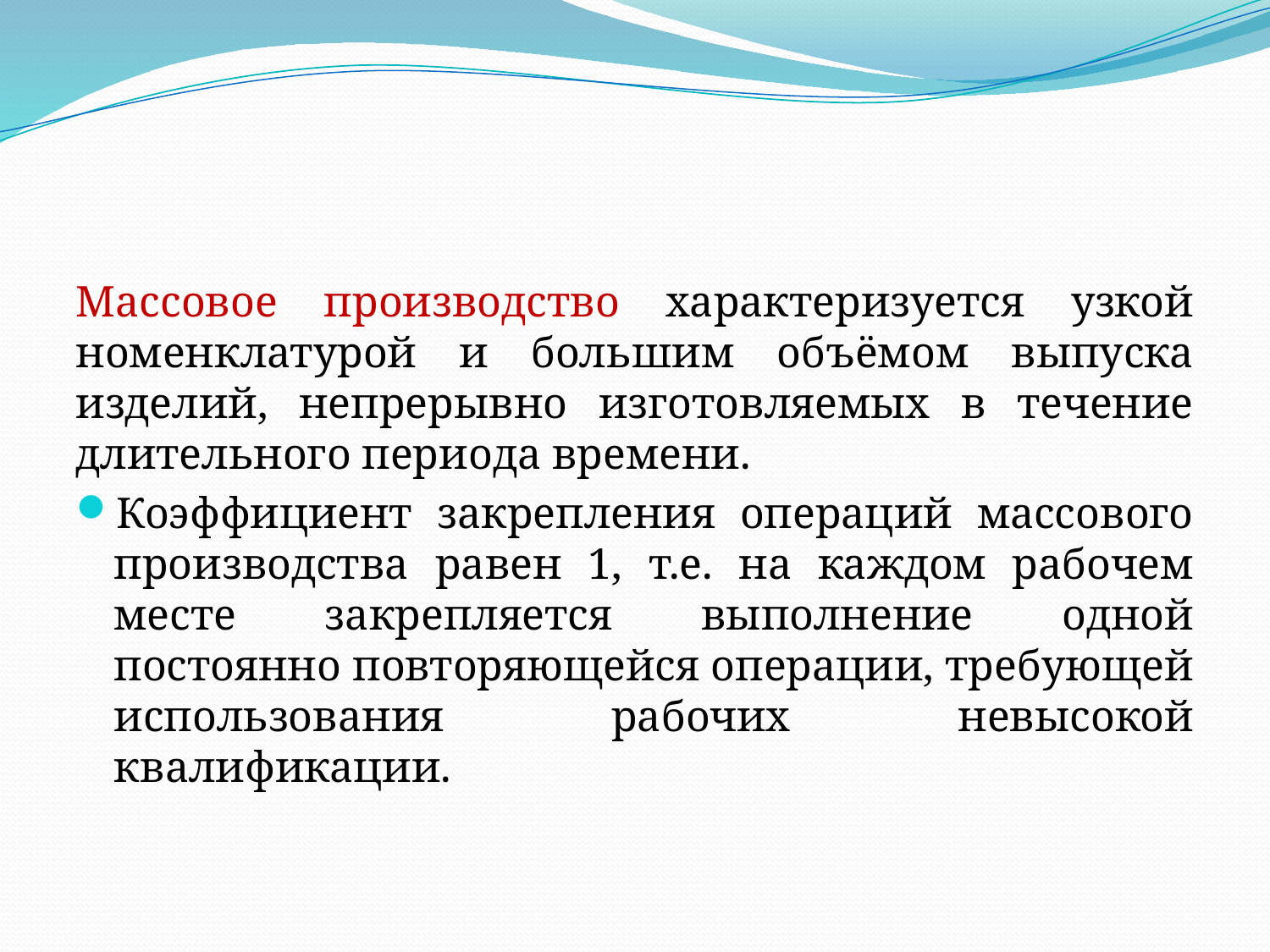

Массовое производство характеризуется узкой номенклатурой и большим объёмом выпуска изделий, непрерывно изготовляемых в течение длительного периода времени.
Коэффициент закрепления операций массового производства равен 1, т.е. на каждом рабочем месте закрепляется выполнение одной постоянно повторяющейся операции, требующей использования рабочих невысокой квалификации.